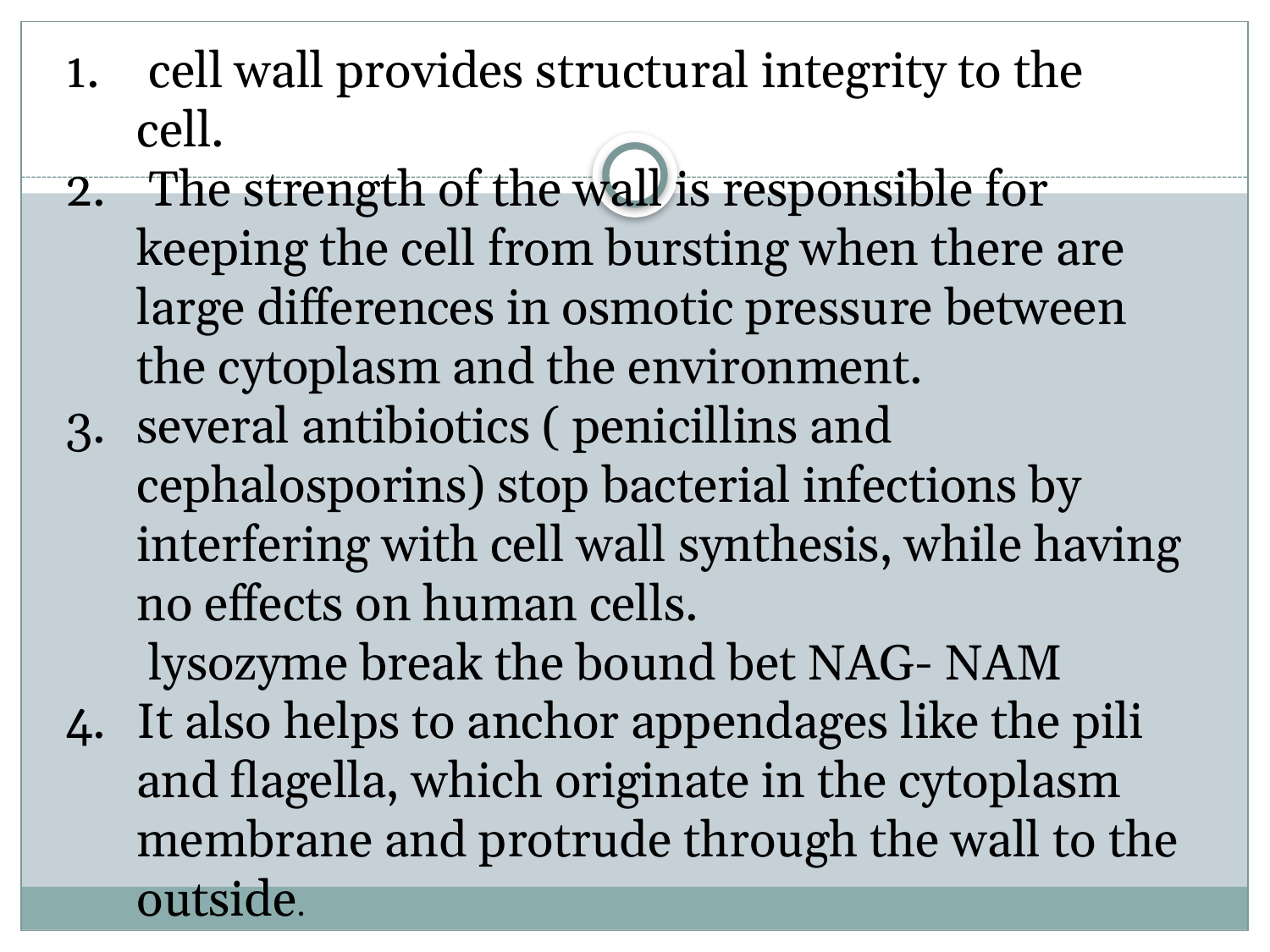

cell wall provides structural integrity to the cell.
 The strength of the wall is responsible for keeping the cell from bursting when there are large differences in osmotic pressure between the cytoplasm and the environment.
several antibiotics ( penicillins and cephalosporins) stop bacterial infections by interfering with cell wall synthesis, while having no effects on human cells.
       lysozyme break the bound bet NAG- NAM
It also helps to anchor appendages like the pili and flagella, which originate in the cytoplasm membrane and protrude through the wall to the outside.